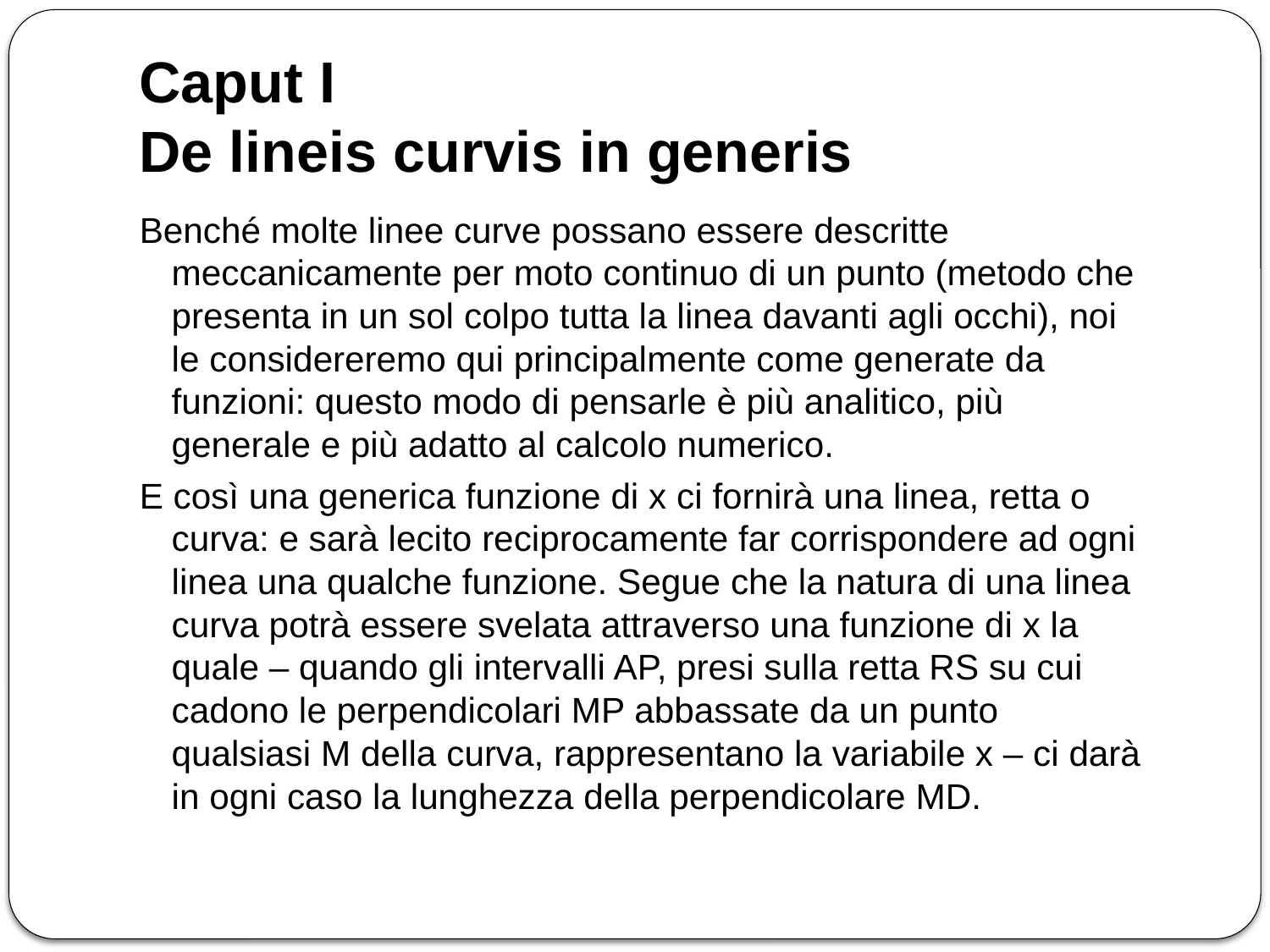

# Caput I De lineis curvis in generis
Benché molte linee curve possano essere descritte meccanicamente per moto continuo di un punto (metodo che presenta in un sol colpo tutta la linea davanti agli occhi), noi le considereremo qui principalmente come generate da funzioni: questo modo di pensarle è più analitico, più generale e più adatto al calcolo numerico.
E così una generica funzione di x ci fornirà una linea, retta o curva: e sarà lecito reciprocamente far corrispondere ad ogni linea una qualche funzione. Segue che la natura di una linea curva potrà essere svelata attraverso una funzione di x la quale – quando gli intervalli AP, presi sulla retta RS su cui cadono le perpendicolari MP abbassate da un punto qualsiasi M della curva, rappresentano la variabile x – ci darà in ogni caso la lunghezza della perpendicolare MD.